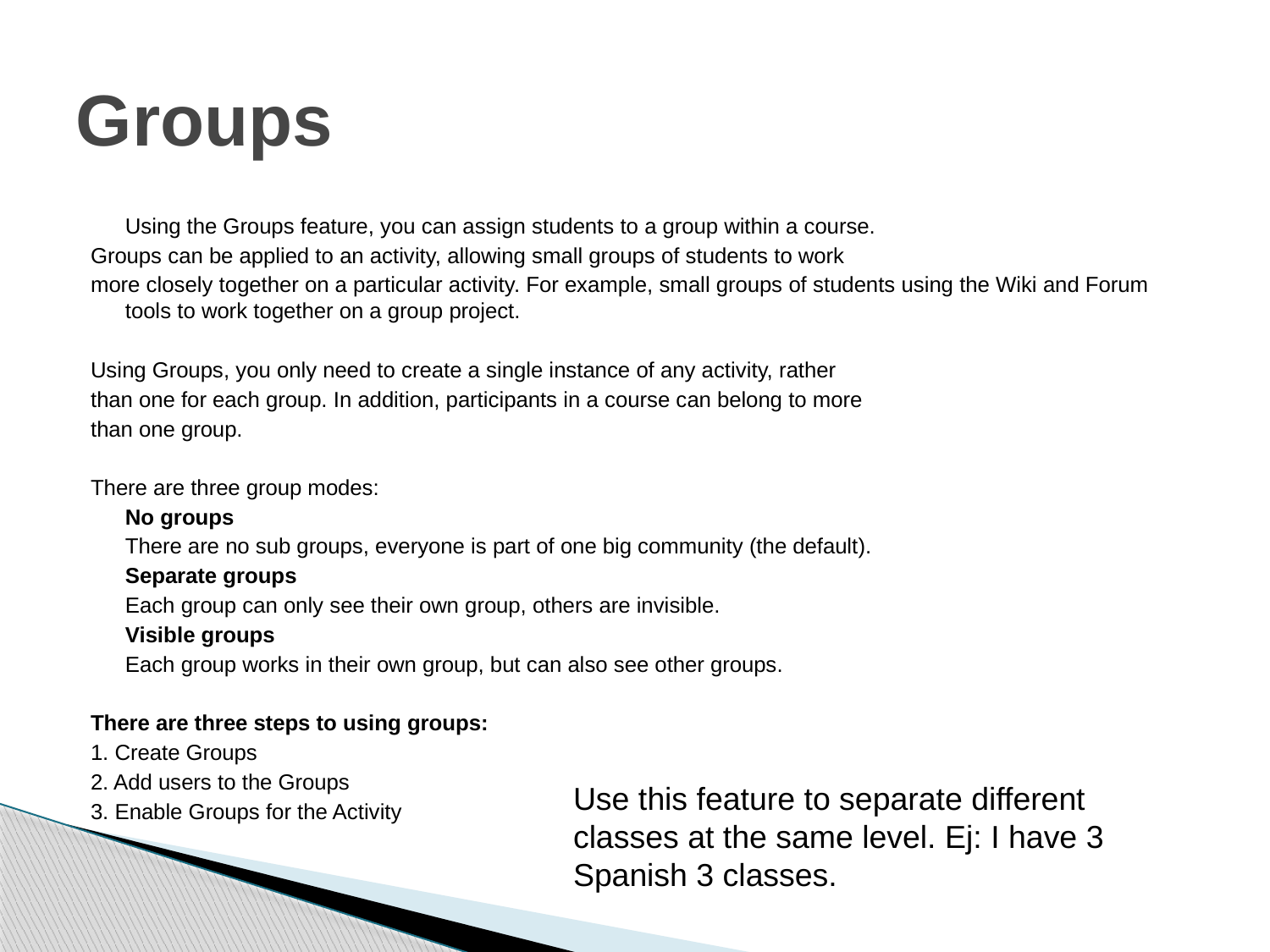

# Groups
	Using the Groups feature, you can assign students to a group within a course.
Groups can be applied to an activity, allowing small groups of students to work
more closely together on a particular activity. For example, small groups of students using the Wiki and Forum tools to work together on a group project.

Using Groups, you only need to create a single instance of any activity, rather
than one for each group. In addition, participants in a course can belong to more
than one group.

There are three group modes:
	No groups
		There are no sub groups, everyone is part of one big community (the default).
	Separate groups
		Each group can only see their own group, others are invisible.
	Visible groups
		Each group works in their own group, but can also see other groups.

There are three steps to using groups:
1. Create Groups
2. Add users to the Groups
3. Enable Groups for the Activity
Use this feature to separate different classes at the same level. Ej: I have 3 Spanish 3 classes.